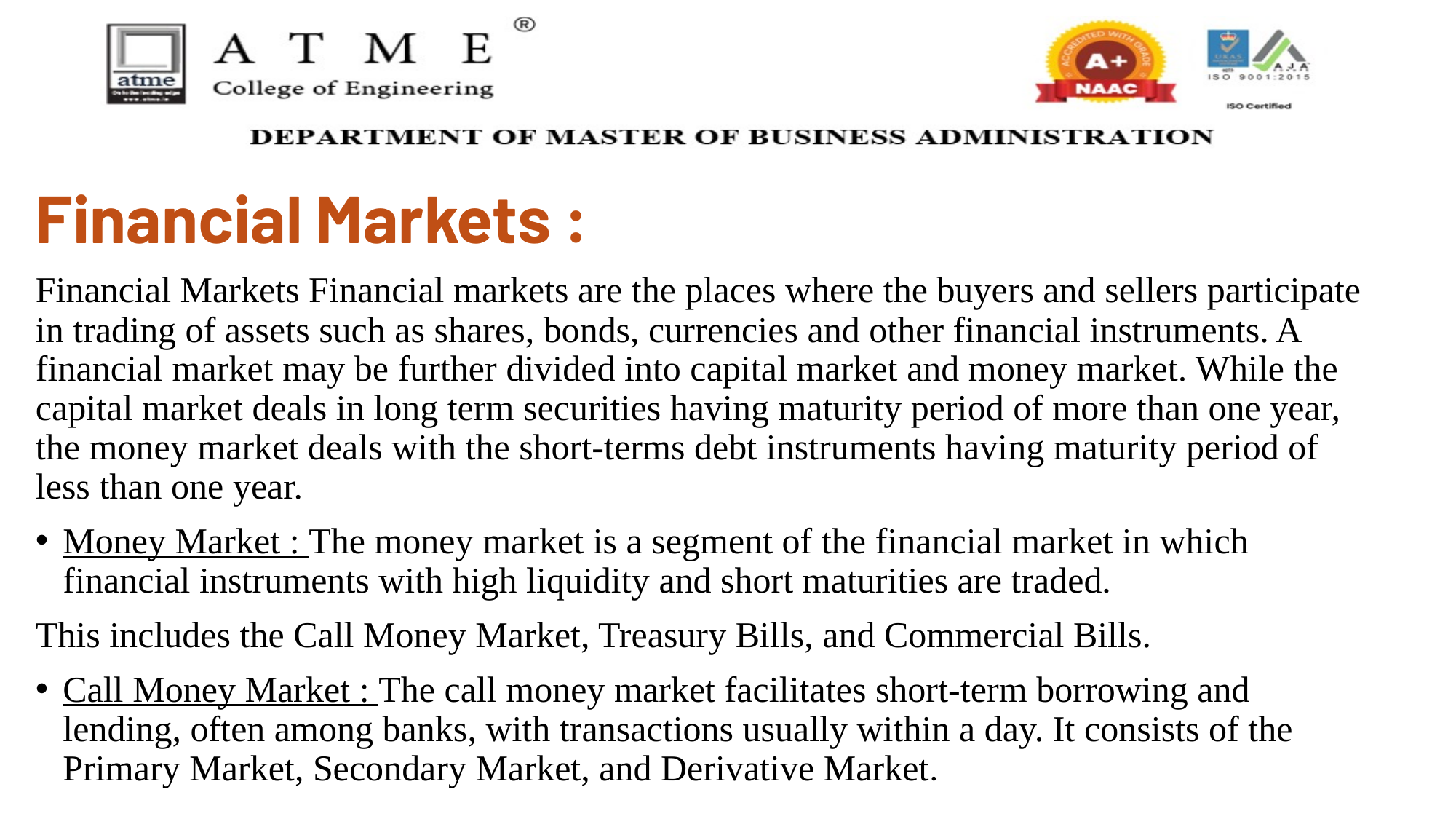

# Financial Markets :
Financial Markets Financial markets are the places where the buyers and sellers participate in trading of assets such as shares, bonds, currencies and other financial instruments. A financial market may be further divided into capital market and money market. While the capital market deals in long term securities having maturity period of more than one year, the money market deals with the short-terms debt instruments having maturity period of less than one year.
Money Market : The money market is a segment of the financial market in which financial instruments with high liquidity and short maturities are traded.
This includes the Call Money Market, Treasury Bills, and Commercial Bills.
Call Money Market : The call money market facilitates short-term borrowing and lending, often among banks, with transactions usually within a day. It consists of the Primary Market, Secondary Market, and Derivative Market.